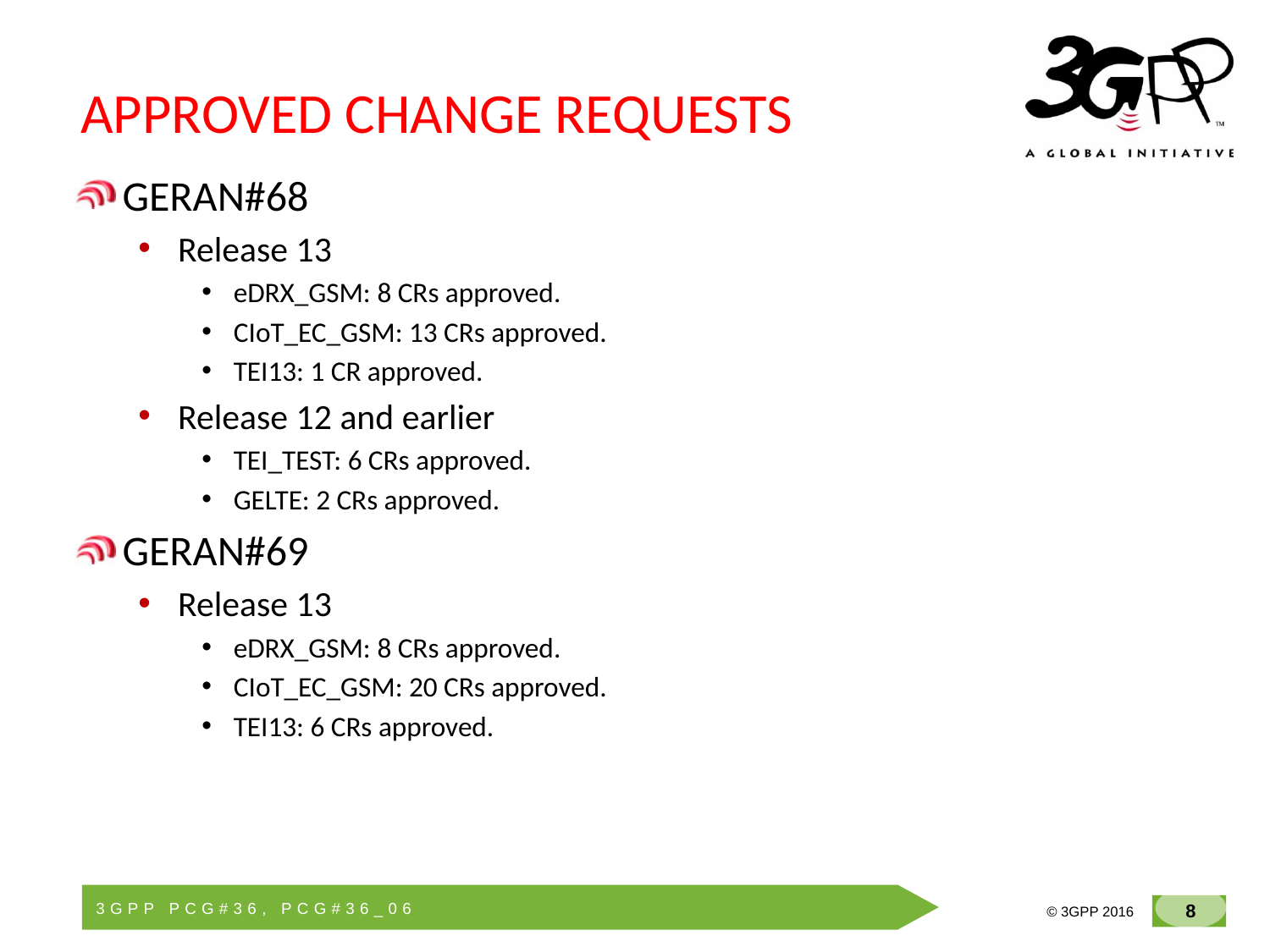

# APPROVED CHANGE REQUESTS
GERAN#68
Release 13
eDRX_GSM: 8 CRs approved.
CIoT_EC_GSM: 13 CRs approved.
TEI13: 1 CR approved.
Release 12 and earlier
TEI_TEST: 6 CRs approved.
GELTE: 2 CRs approved.
GERAN#69
Release 13
eDRX_GSM: 8 CRs approved.
CIoT_EC_GSM: 20 CRs approved.
TEI13: 6 CRs approved.